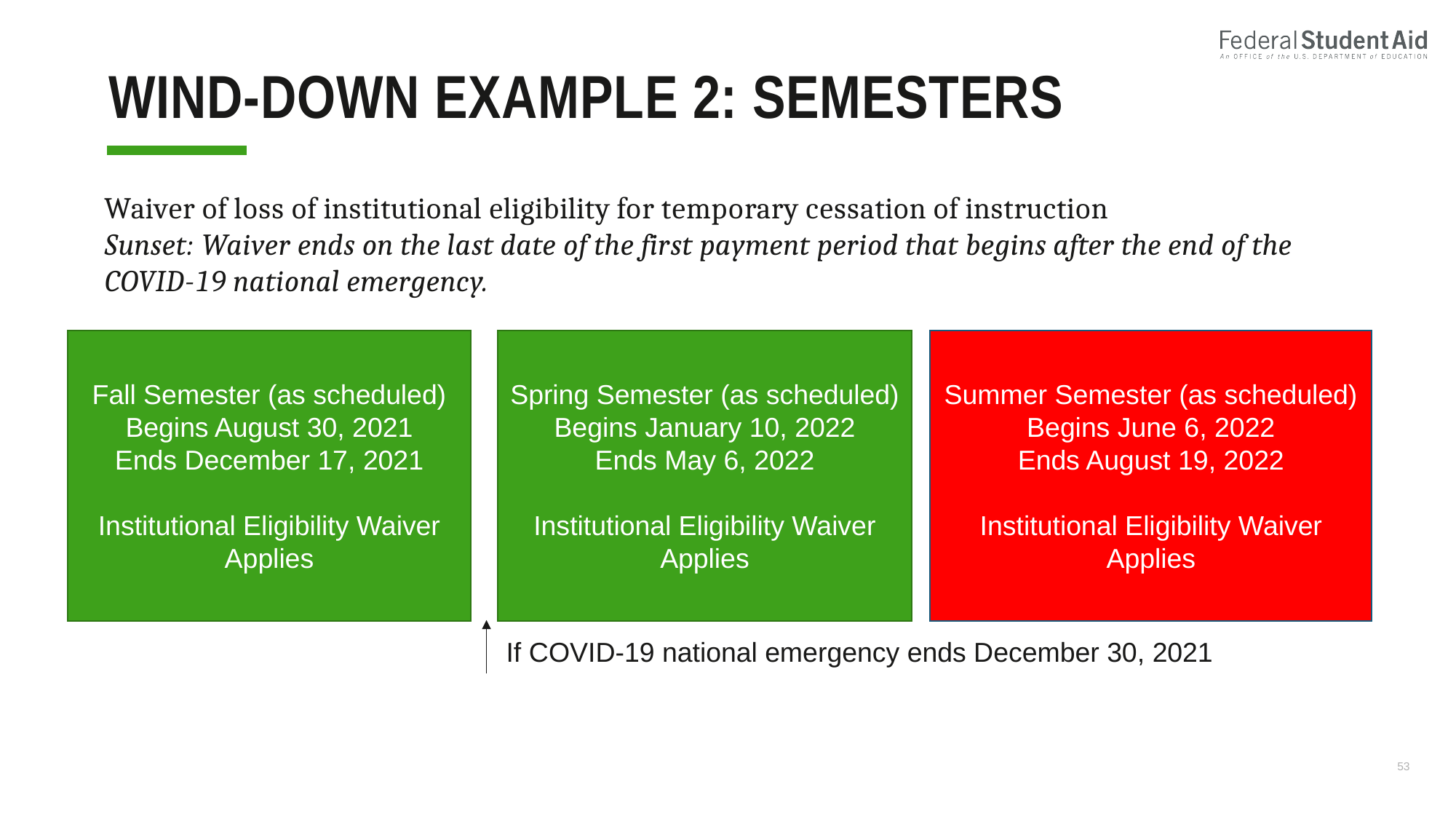

# Wind-down example 2: semesters
Waiver of loss of institutional eligibility for temporary cessation of instruction
Sunset: Waiver ends on the last date of the first payment period that begins after the end of the COVID-19 national emergency.

Fall Semester (as scheduled)
Begins August 30, 2021
Ends December 17, 2021

Institutional Eligibility Waiver Applies
Summer Semester (as scheduled)
Begins June 6, 2022
Ends August 19, 2022

Institutional Eligibility Waiver Applies
Spring Semester (as scheduled)
Begins January 10, 2022
Ends May 6, 2022

Institutional Eligibility Waiver Applies
If COVID-19 national emergency ends December 30, 2021
53